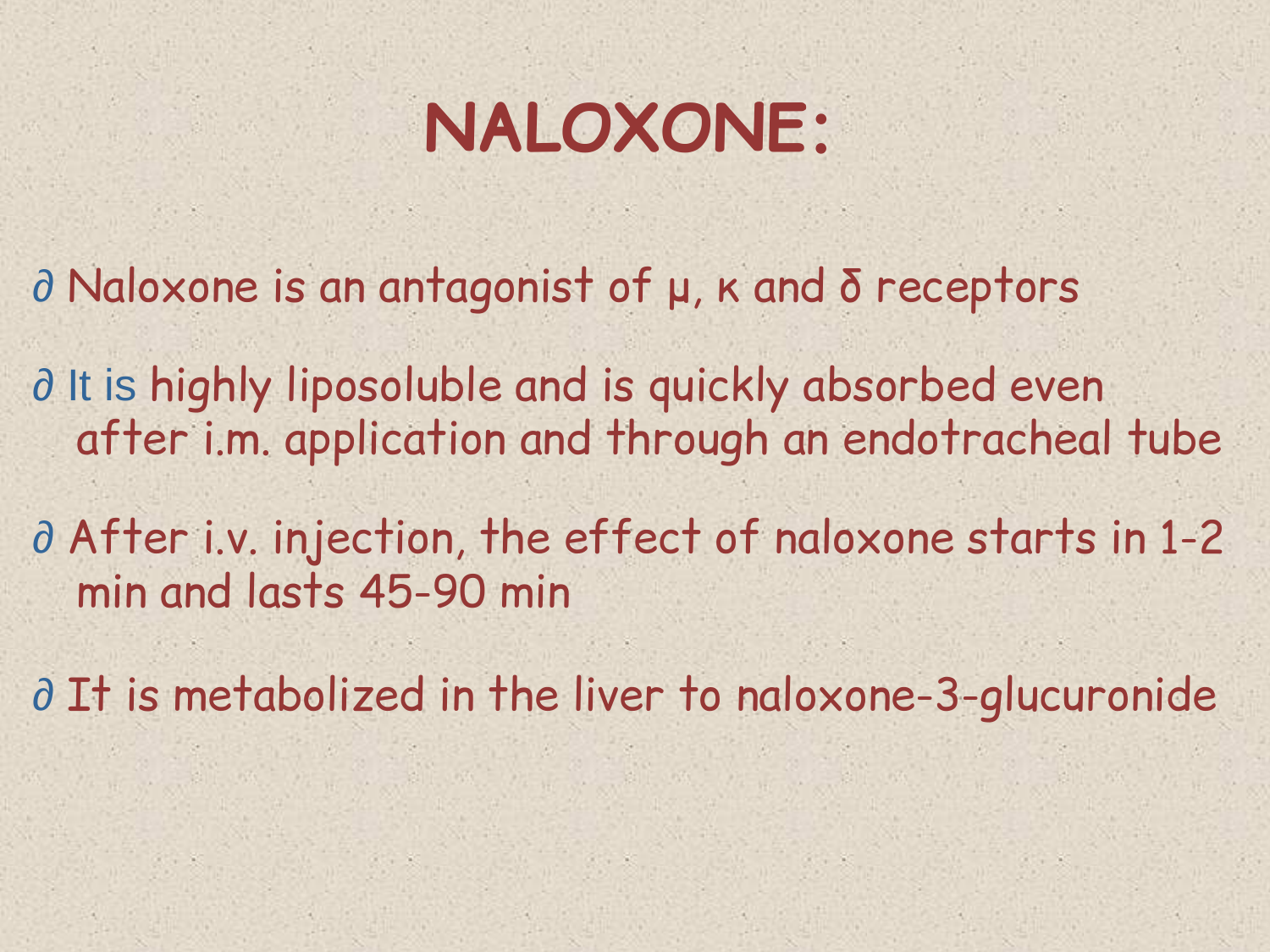

NALOXONE:

∂ Naloxone is an antagonist of μ, κ and δ receptors

∂ It is highly liposoluble and is quickly absorbed even after i.m. application and through an endotracheal tube

∂ After i.v. injection, the effect of naloxone starts in 1-2 min and lasts 45-90 min

∂ It is metabolized in the liver to naloxone-3-glucuronide